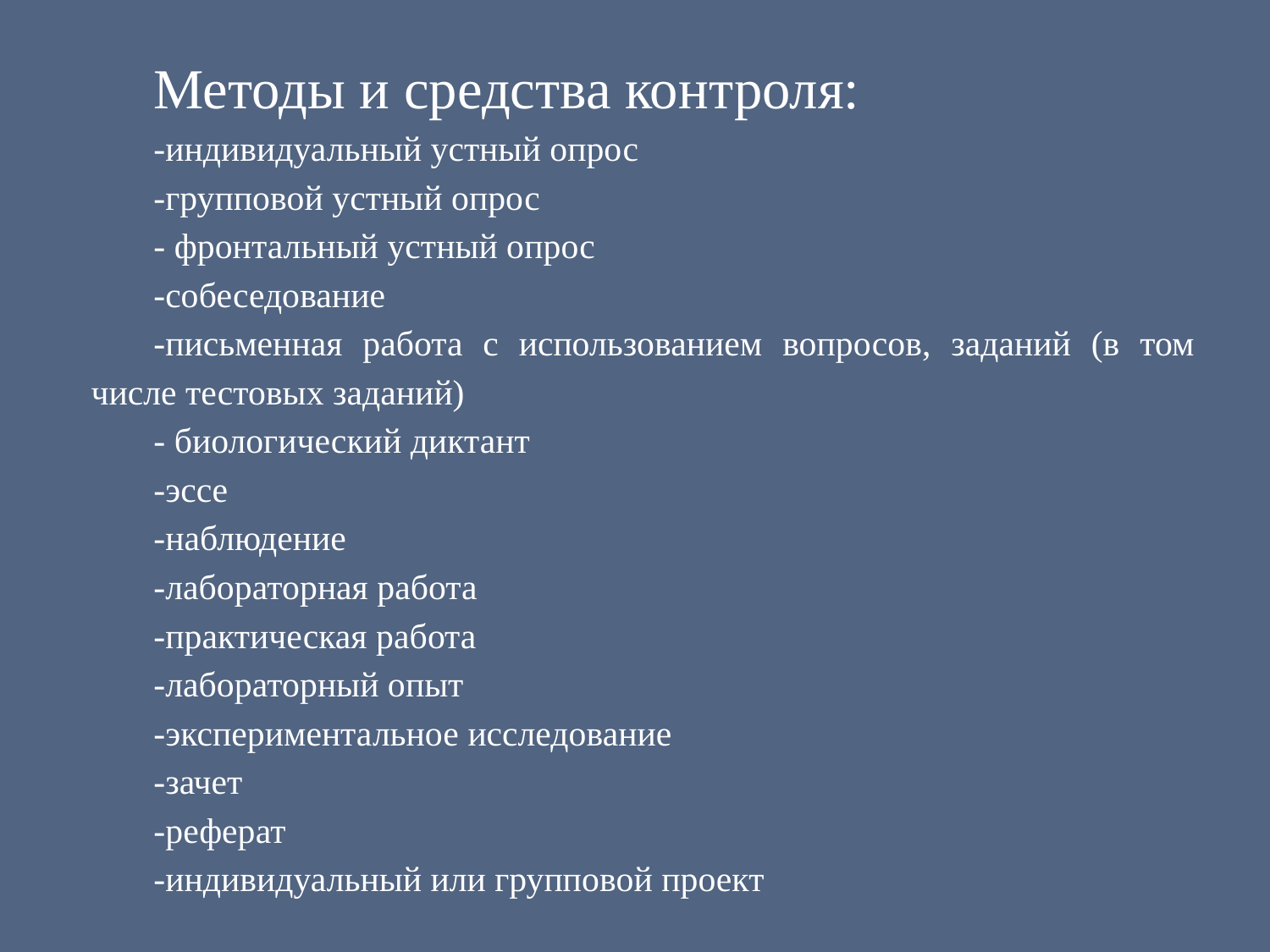

Методы и средства контроля:
-индивидуальный устный опрос
-групповой устный опрос
- фронтальный устный опрос
-собеседование
-письменная работа с использованием вопросов, заданий (в том числе тестовых заданий)
- биологический диктант
-эссе
-наблюдение
-лабораторная работа
-практическая работа
-лабораторный опыт
-экспериментальное исследование
-зачет
-реферат
-индивидуальный или групповой проект